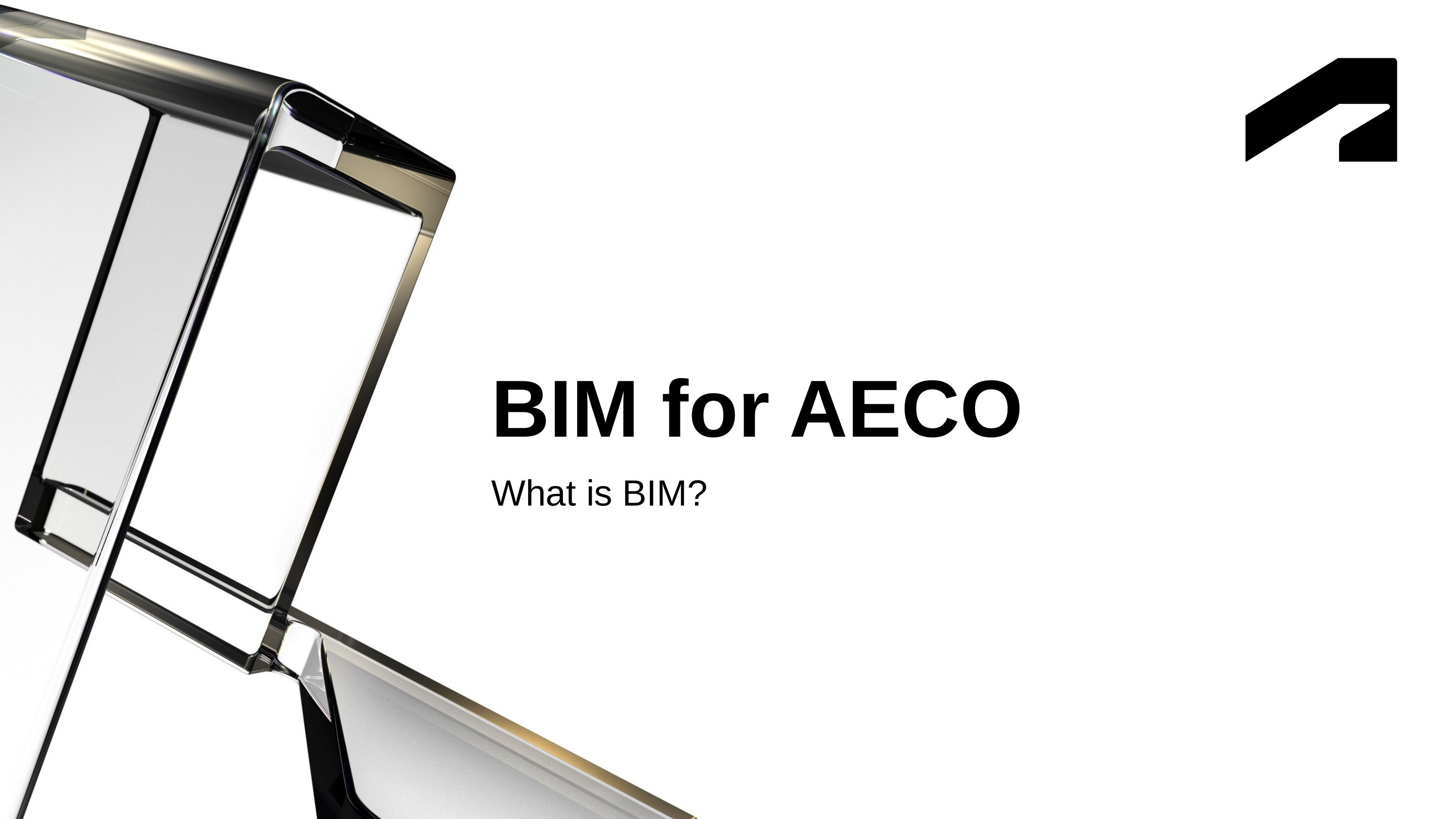

# BIM for AECO
What is BIM?